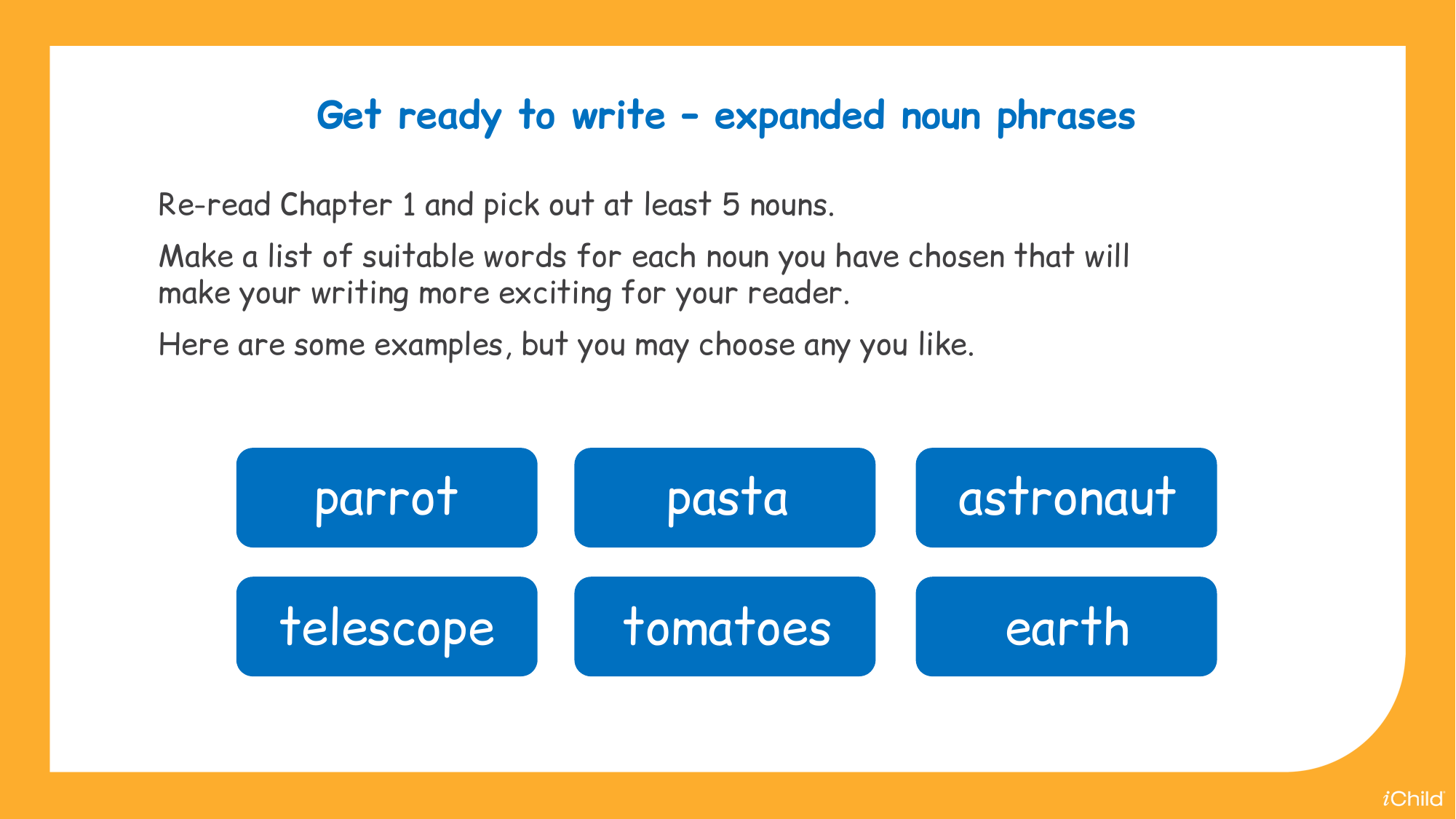

Get ready to write – expanded noun phrases
Re-read Chapter 1 and pick out at least 5 nouns.
Make a list of suitable words for each noun you have chosen that will make your writing more exciting for your reader.
Here are some examples, but you may choose any you like.

parrot
pasta
astronaut

telescope
tomatoes
earth